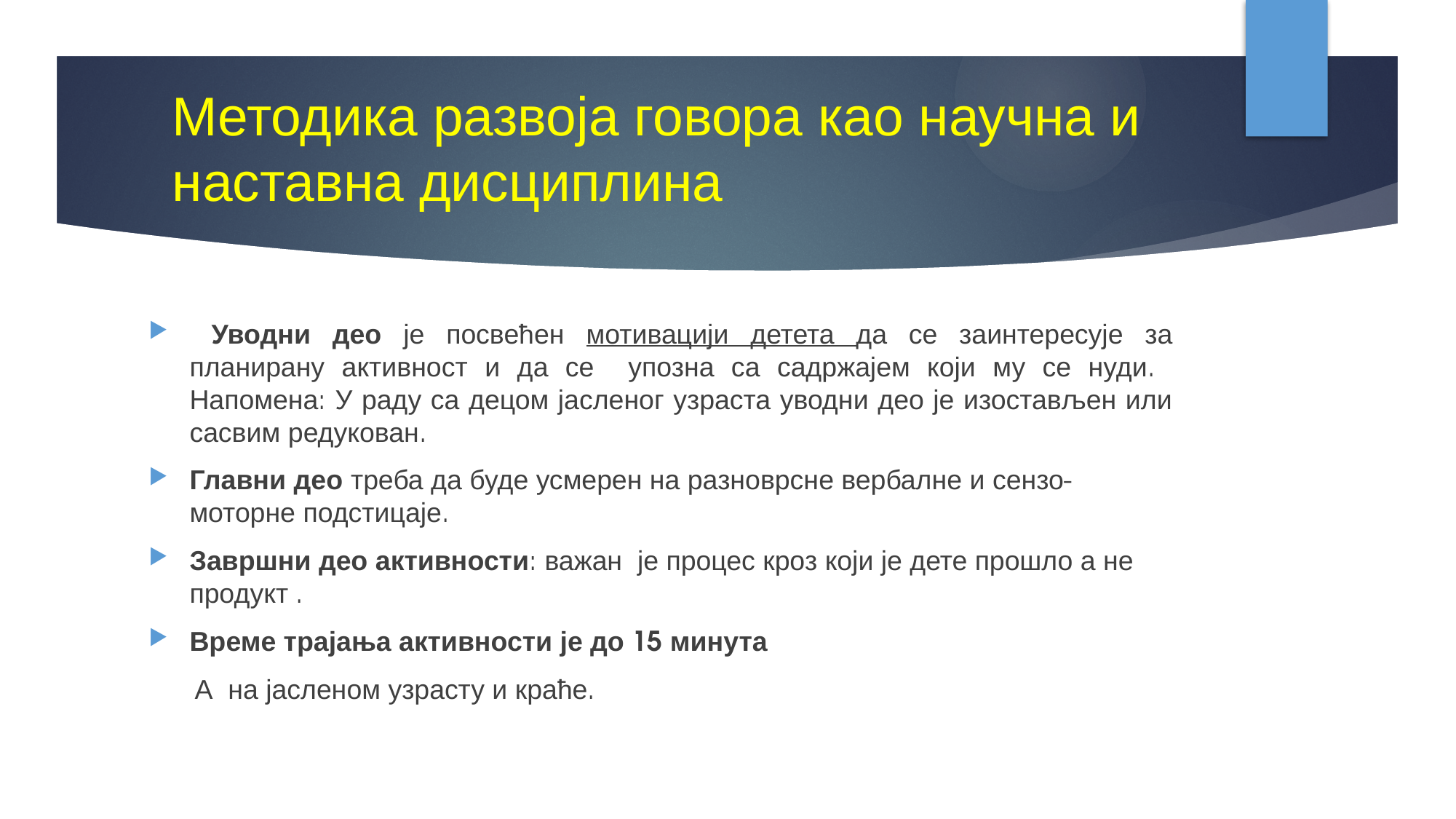

# Методика развоја говора као научна и наставна дисциплина
 Уводни део је посвећен мотивацији детета да се заинтересује за планирану активност и да се  упозна са садржајем који му се нуди.  Напомена: У раду са децом јасленог узраста уводни део је изостављен или сасвим редукован.
Главни део треба да буде усмерен на разноврсне вербалне и сензо-моторне подстицаје.
Завршни део активности: важан  је процес кроз који је дете прошло а не продукт .
Време трајања активности је до 15 минута
      А  на јасленом узрасту и краће.